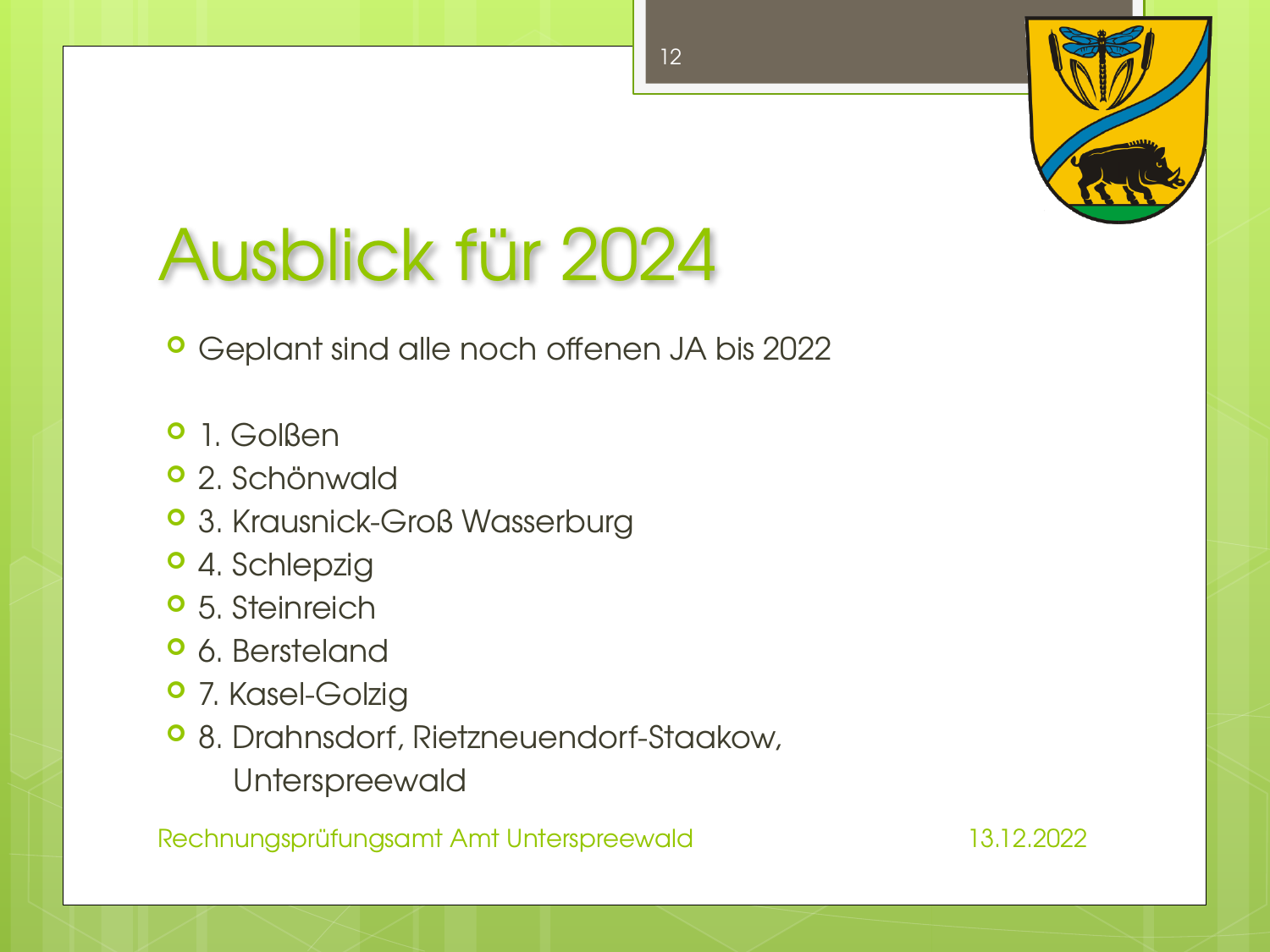

12
# Ausblick für 2024
Geplant sind alle noch offenen JA bis 2022

1. Golßen
2. Schönwald
3. Krausnick-Groß Wasserburg
4. Schlepzig
5. Steinreich
6. Bersteland
7. Kasel-Golzig
8. Drahnsdorf, Rietzneuendorf-Staakow,
        Unterspreewald

Rechnungsprüfungsamt Amt Unterspreewald 	   	       13.12.2022